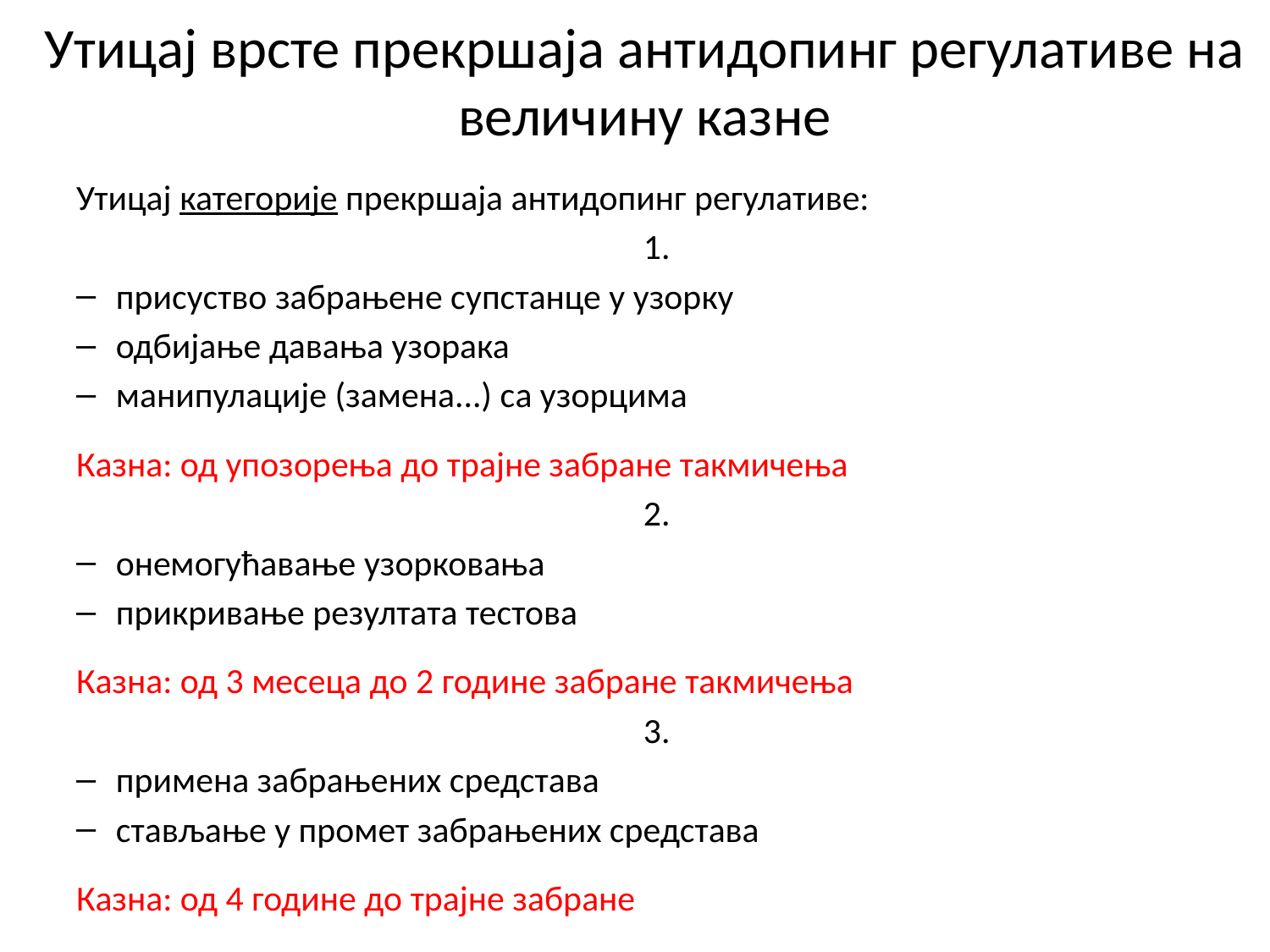

# Утицај врсте прекршаја антидопинг регулативе на величину казне
Утицај категорије прекршаја антидопинг регулативе:
1.
присуство забрањене супстанце у узорку
одбијање давања узорака
манипулације (замена...) са узорцима

Казна: од упозорења до трајне забране такмичења
2.
онемогућавање узорковања
прикривање резултата тестова

Казна: од 3 месеца до 2 године забране такмичења
3.
примена забрањених средстава
стављање у промет забрањених средстава

Казна: од 4 године до трајне забране